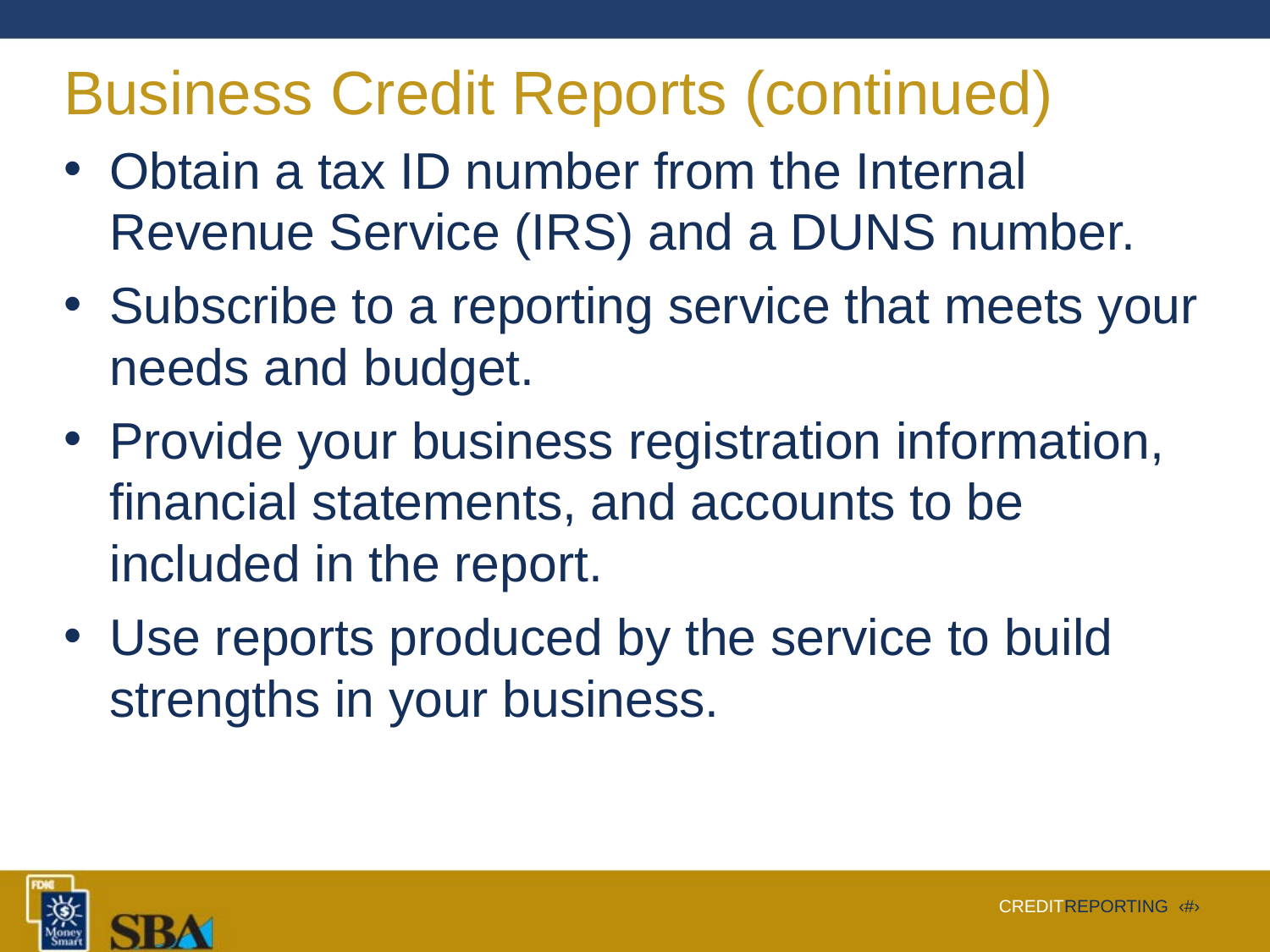

# Business Credit Reports (continued)
Obtain a tax ID number from the Internal Revenue Service (IRS) and a DUNS number.
Subscribe to a reporting service that meets your needs and budget.
Provide your business registration information, financial statements, and accounts to be included in the report.
Use reports produced by the service to build strengths in your business.